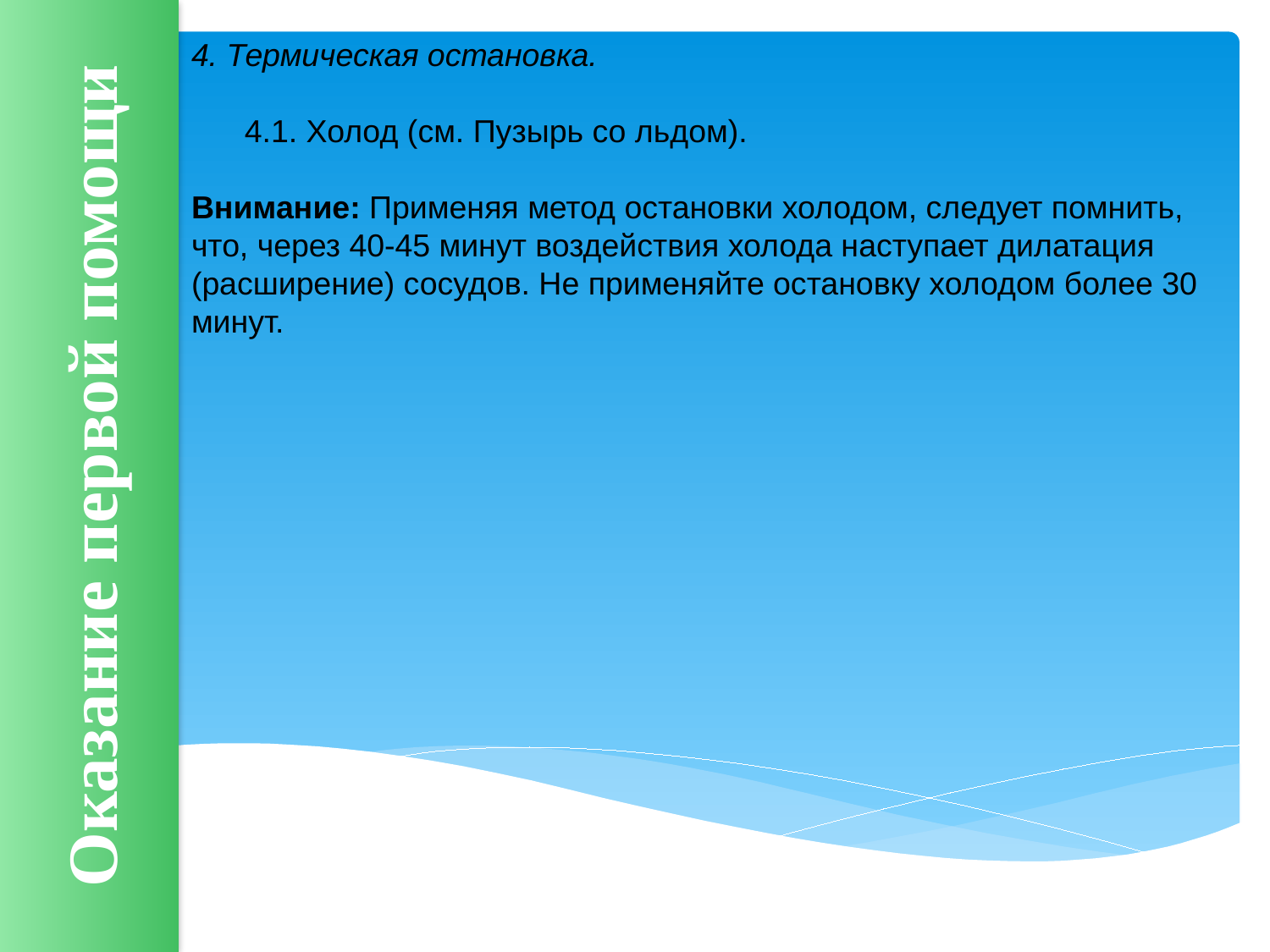

4. Термическая остановка.

      4.1. Холод (см. Пузырь со льдом).

Внимание: Применяя метод остановки холодом, следует помнить, что, через 40-45 минут воздействия холода наступает дилатация (расширение) сосудов. Не применяйте остановку холодом более 30 минут.

Оказание первой помощи